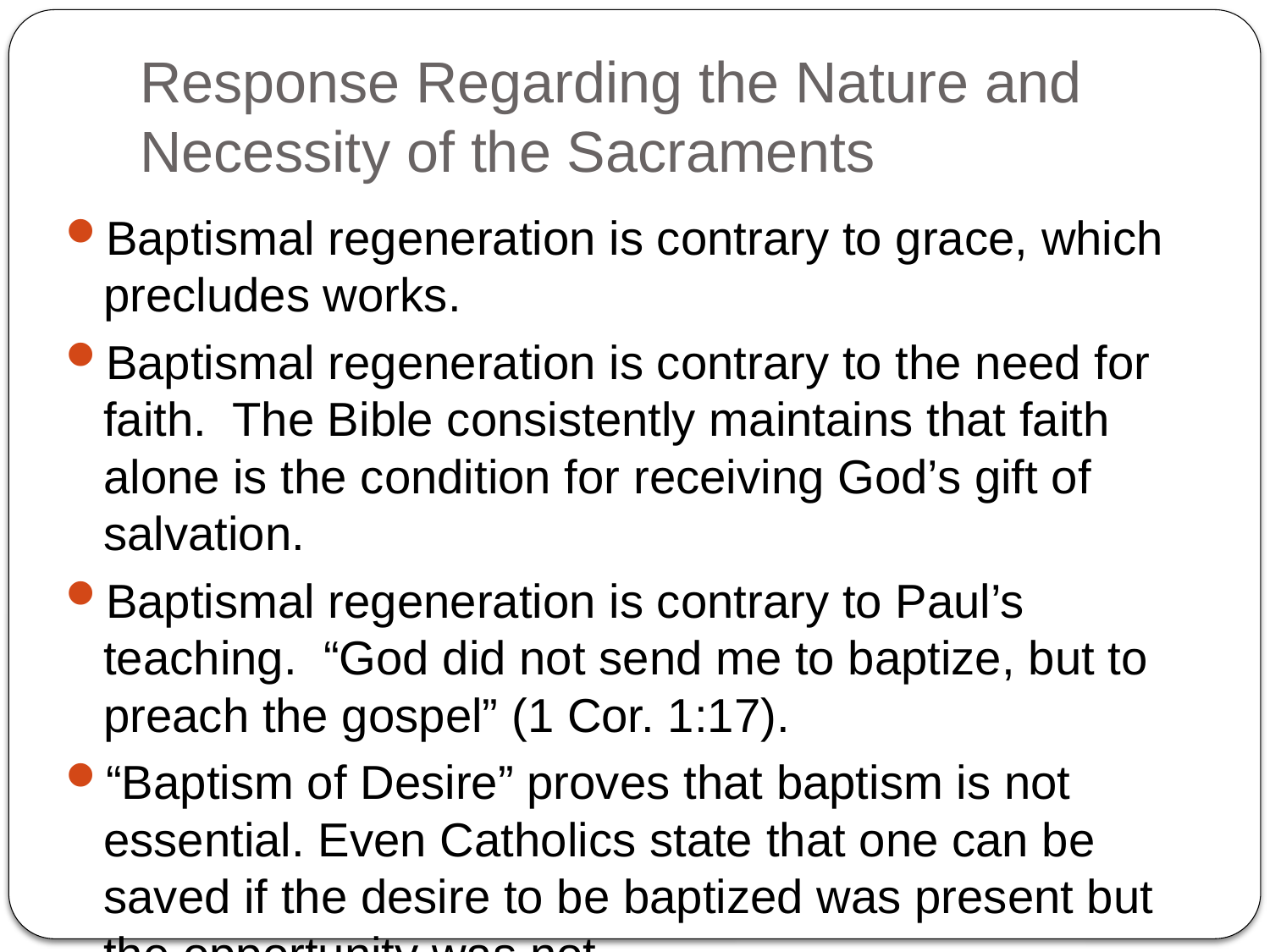

# Response Regarding the Nature and Necessity of the Sacraments
Baptismal regeneration is contrary to grace, which precludes works.
Baptismal regeneration is contrary to the need for faith.  The Bible consistently maintains that faith alone is the condition for receiving God’s gift of salvation.
Baptismal regeneration is contrary to Paul’s teaching.  “God did not send me to baptize, but to preach the gospel” (1 Cor. 1:17).
“Baptism of Desire” proves that baptism is not essential. Even Catholics state that one can be saved if the desire to be baptized was present but the opportunity was not.